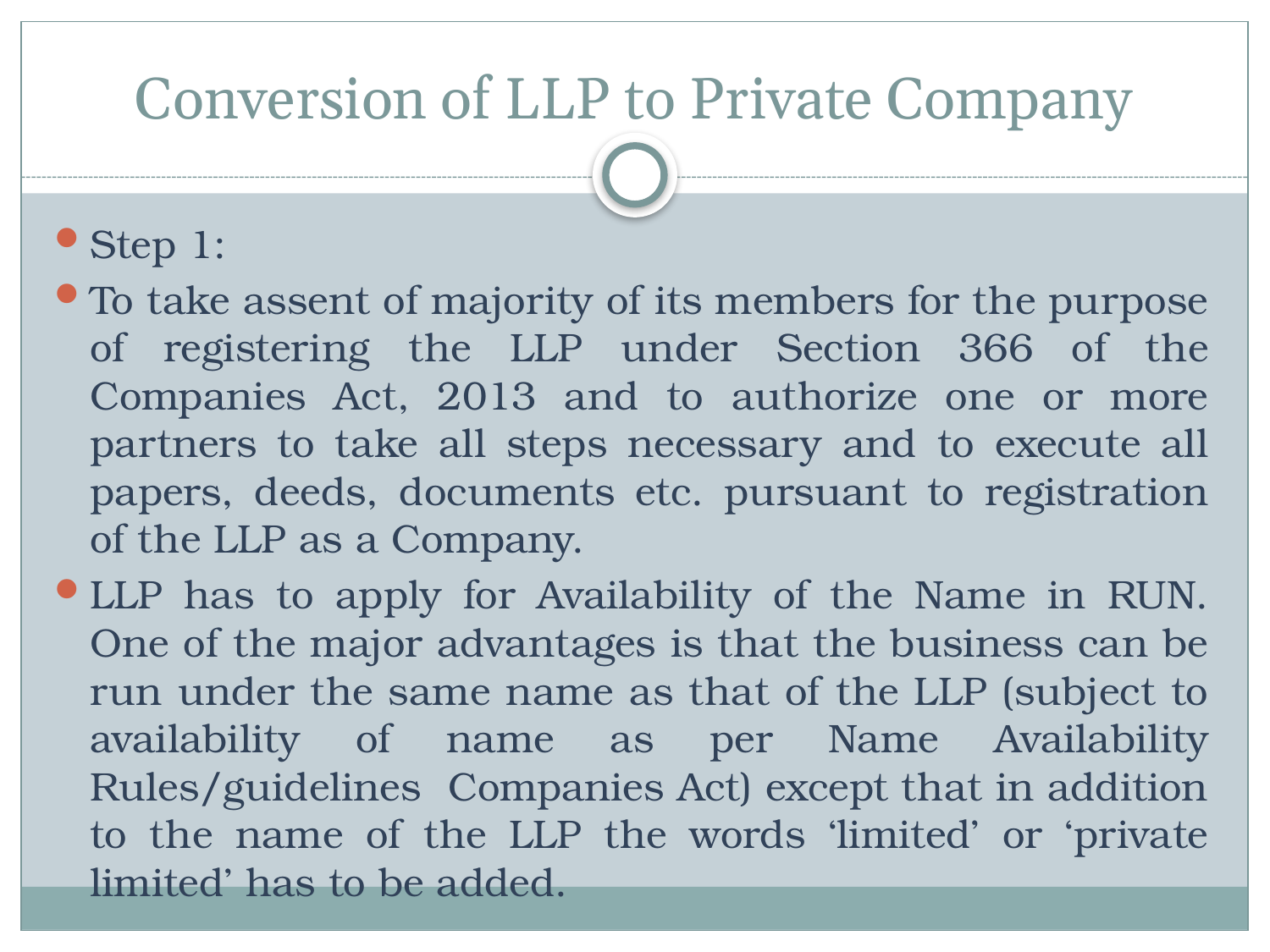

# Conversion of LLP to Private Company
Step 1:
To take assent of majority of its members for the purpose of registering the LLP under Section 366 of the Companies Act, 2013 and to authorize one or more partners to take all steps necessary and to execute all papers, deeds, documents etc. pursuant to registration of the LLP as a Company.
LLP has to apply for Availability of the Name in RUN. One of the major advantages is that the business can be run under the same name as that of the LLP (subject to availability of name as per Name Availability Rules/guidelines  Companies Act) except that in addition to the name of the LLP the words ‘limited’ or ‘private limited’ has to be added.